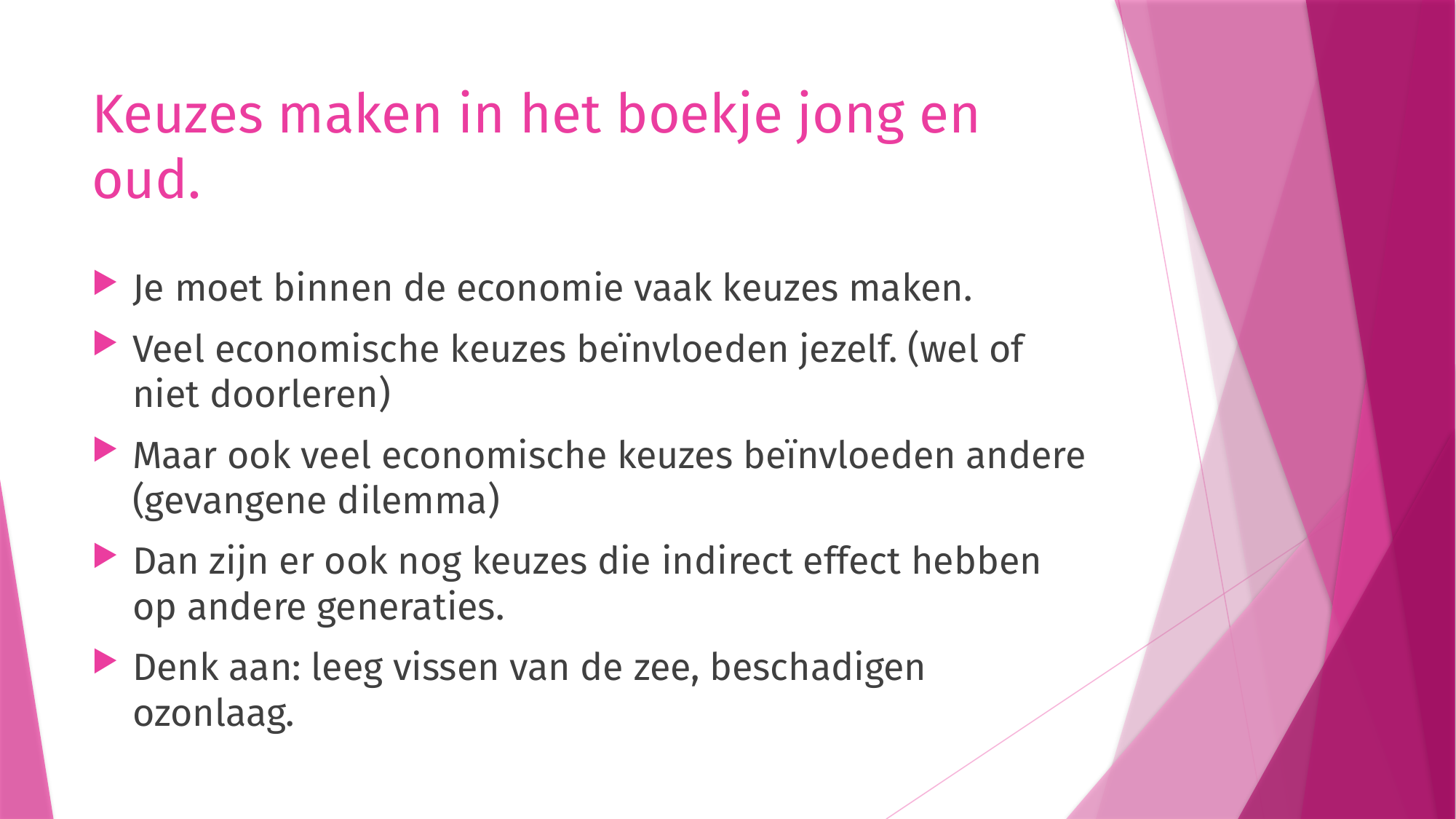

# Keuzes maken in het boekje jong en oud.
Je moet binnen de economie vaak keuzes maken.
Veel economische keuzes beïnvloeden jezelf. (wel of niet doorleren)
Maar ook veel economische keuzes beïnvloeden andere (gevangene dilemma)
Dan zijn er ook nog keuzes die indirect effect hebben op andere generaties.
Denk aan: leeg vissen van de zee, beschadigen ozonlaag.